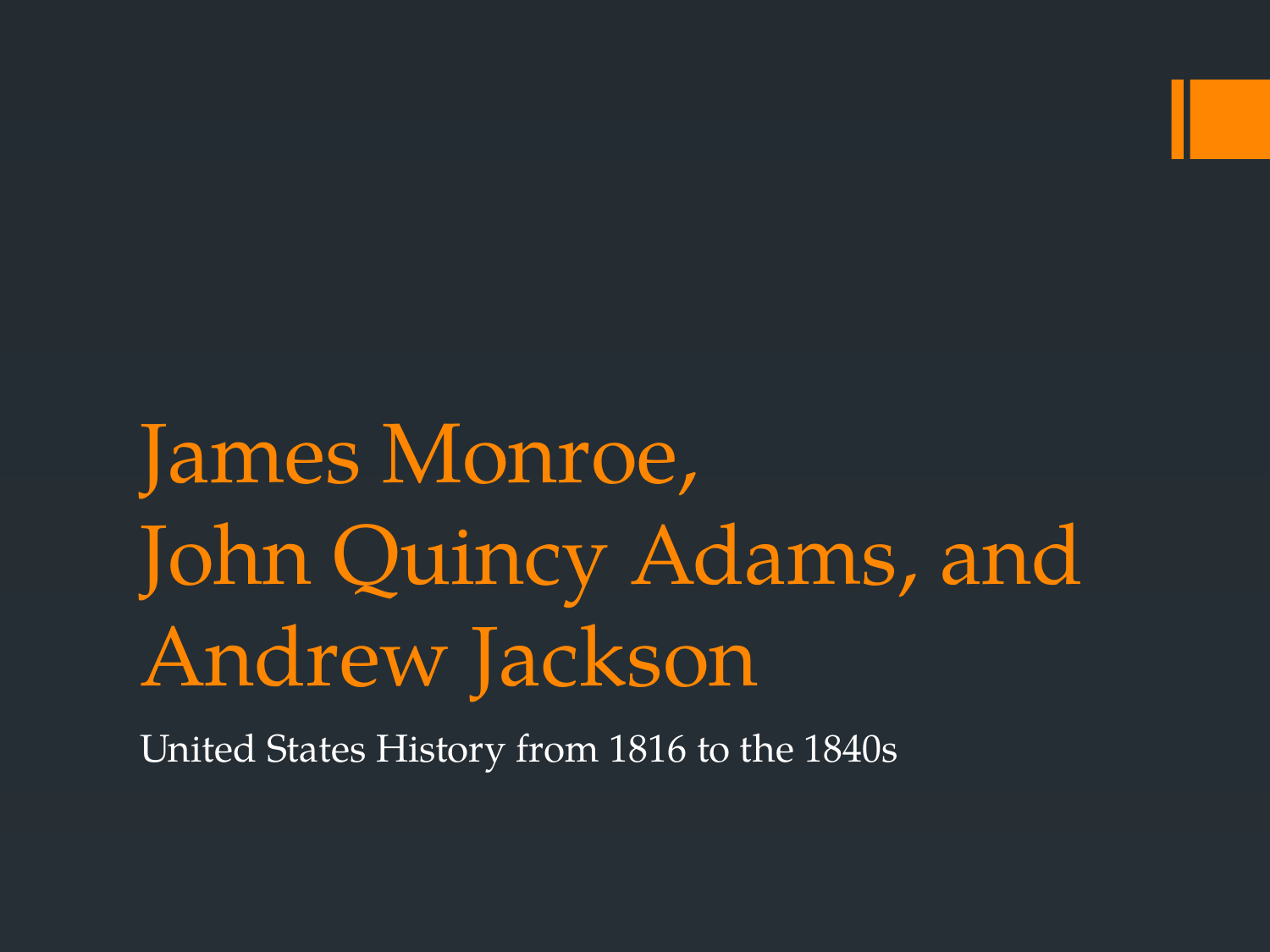

# James Monroe, John Quincy Adams, and Andrew Jackson
United States History from 1816 to the 1840s